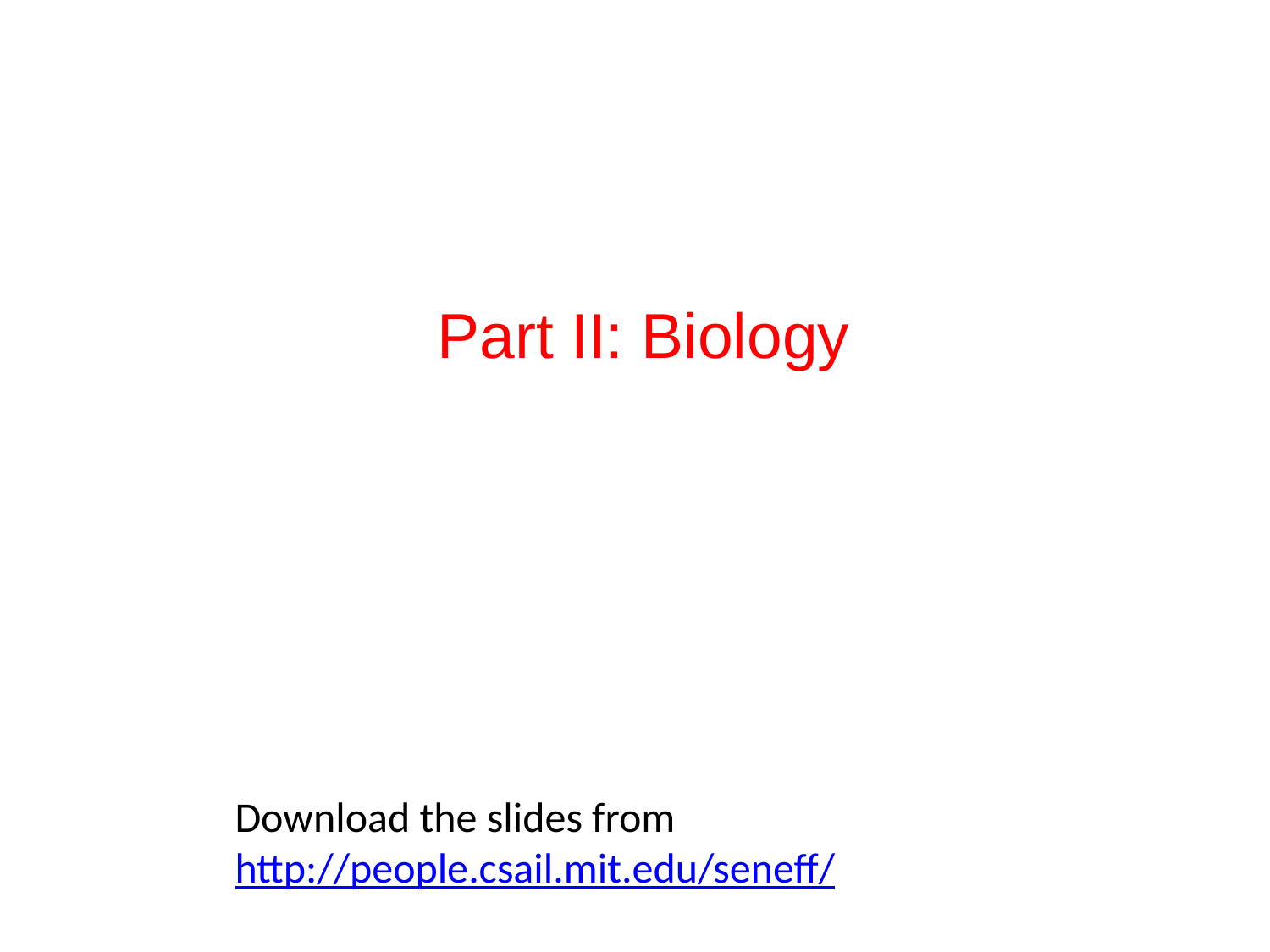

Part II: Biology
Download the slides from http://people.csail.mit.edu/seneff/